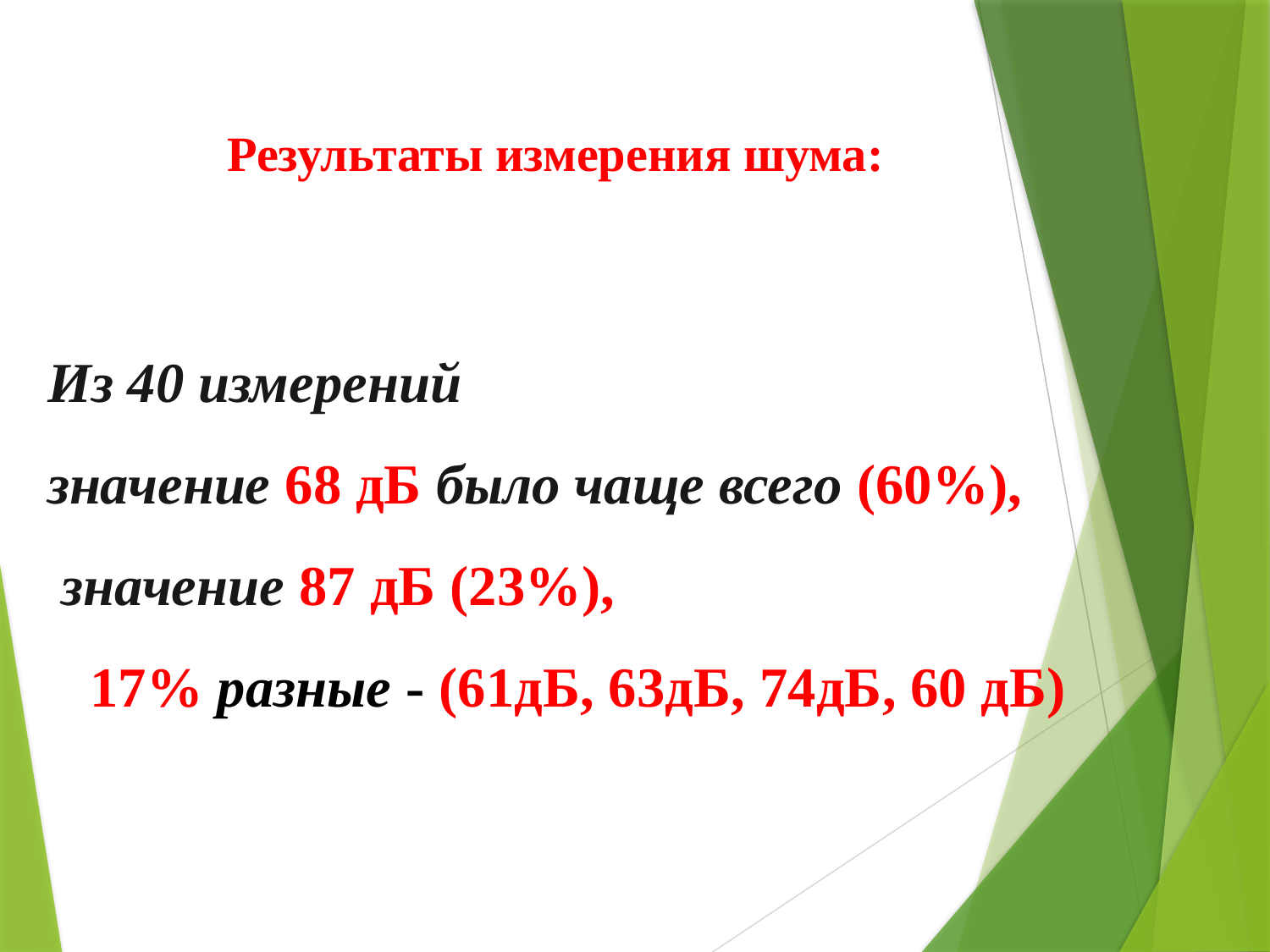

Результаты измерения шума:

Из 40 измерений
значение 68 дБ было чаще всего (60%),
 значение 87 дБ (23%),
   17% разные - (61дБ, 63дБ, 74дБ, 60 дБ)